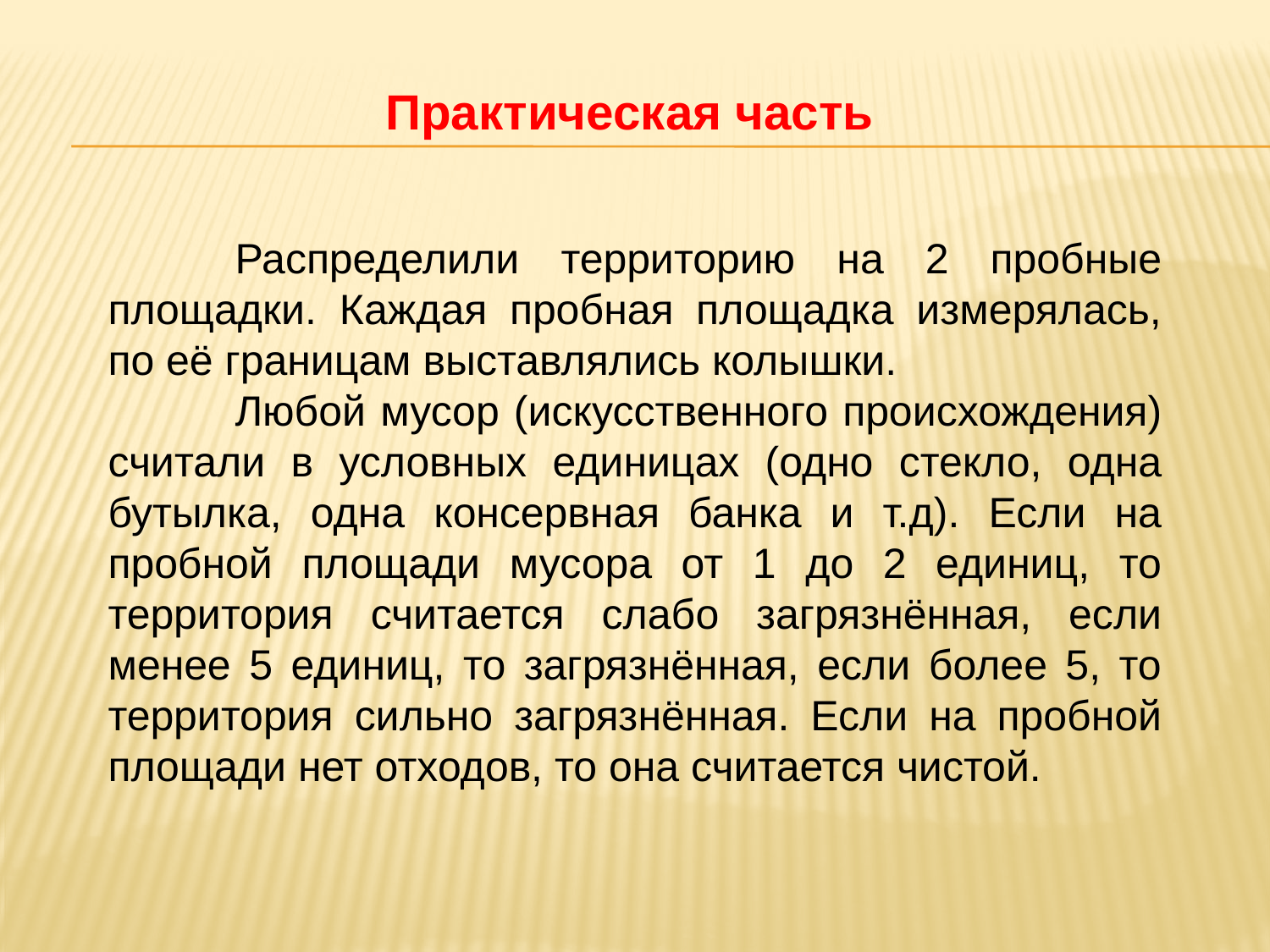

Практическая часть
	Распределили территорию на 2 пробные площадки. Каждая пробная площадка измерялась, по её границам выставлялись колышки.
	Любой мусор (искусственного происхождения) считали в условных единицах (одно стекло, одна бутылка, одна консервная банка и т.д). Если на пробной площади мусора от 1 до 2 единиц, то территория считается слабо загрязнённая, если менее 5 единиц, то загрязнённая, если более 5, то территория сильно загрязнённая. Если на пробной площади нет отходов, то она считается чистой.